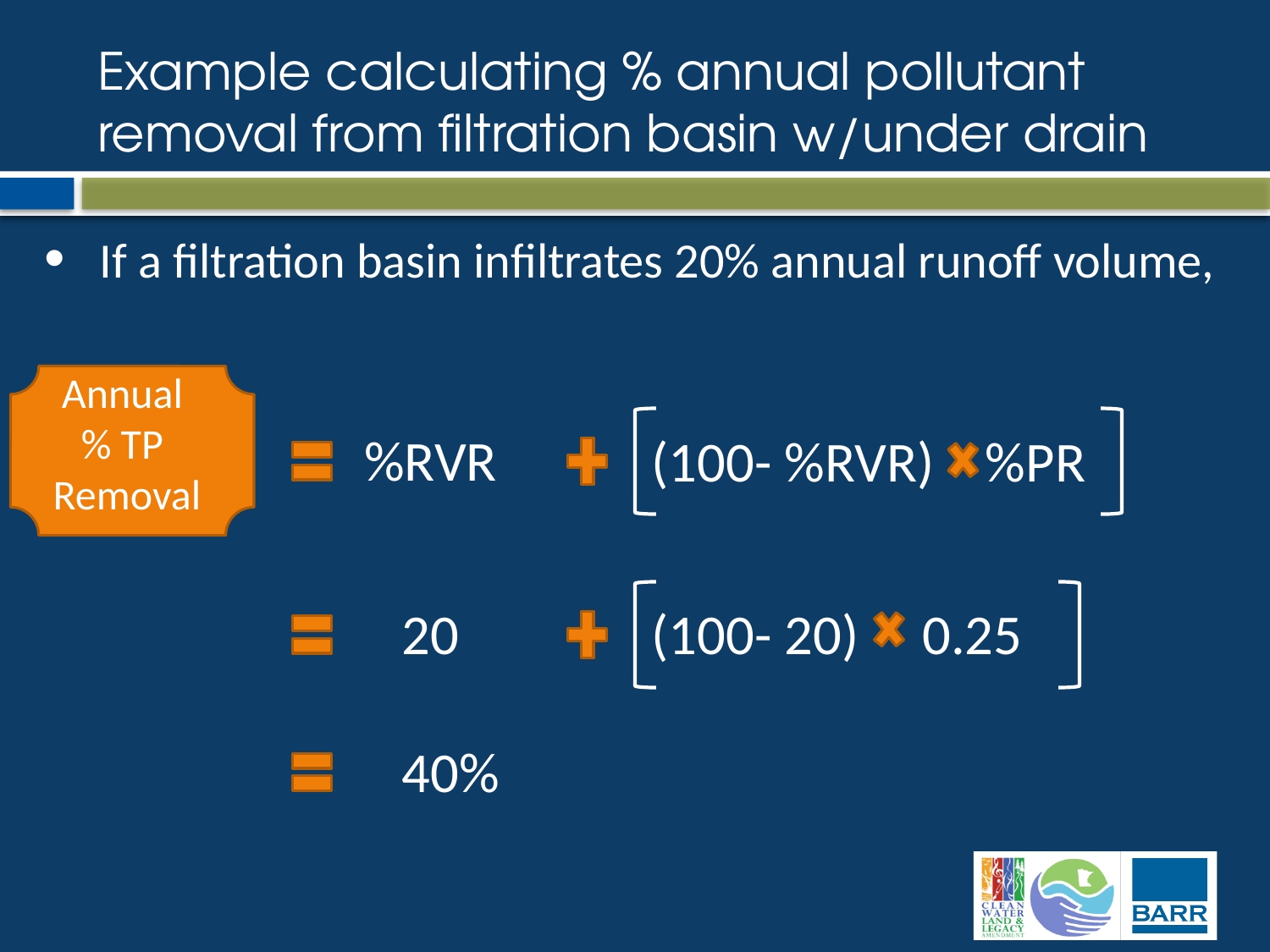

# Example calculating % annual pollutant removal from filtration basin w/under drain
 If a filtration basin infiltrates 20% annual runoff volume,

Annual
% TP
Removal

    %RVR
  (100- %RVR)    %PR

      20
  (100- 20)     0.25

      40%